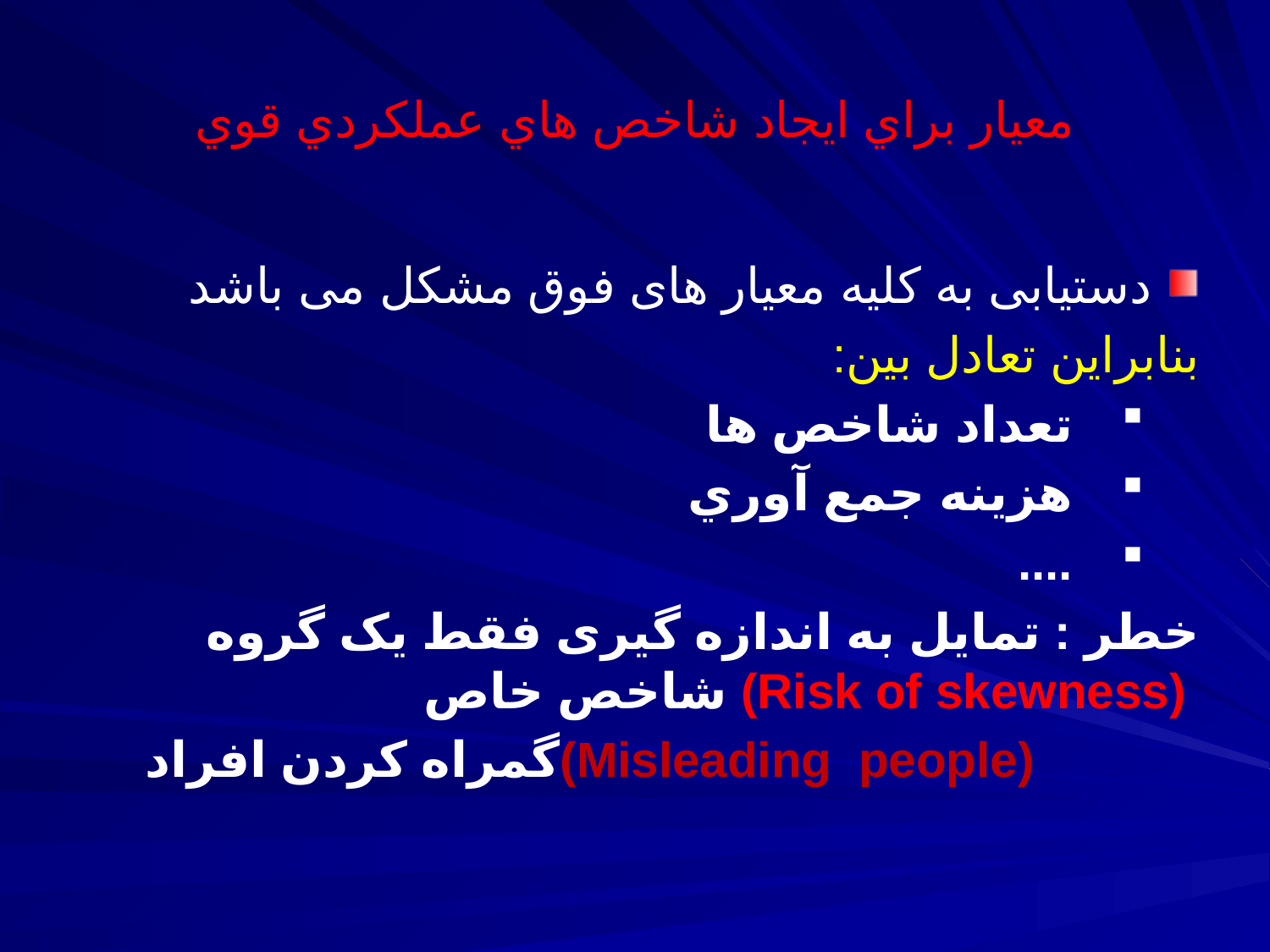

معيار براي ايجاد شاخص هاي عملكردي قوي
دستیابی به کلیه معیار های فوق مشکل می باشد
بنابراین تعادل بين:
تعداد شاخص ها
هزينه جمع آوري
....
خطر : تمایل به اندازه گیری فقط یک گروه شاخص خاص (Risk of skewness)
گمراه كردن افراد(Misleading  people)